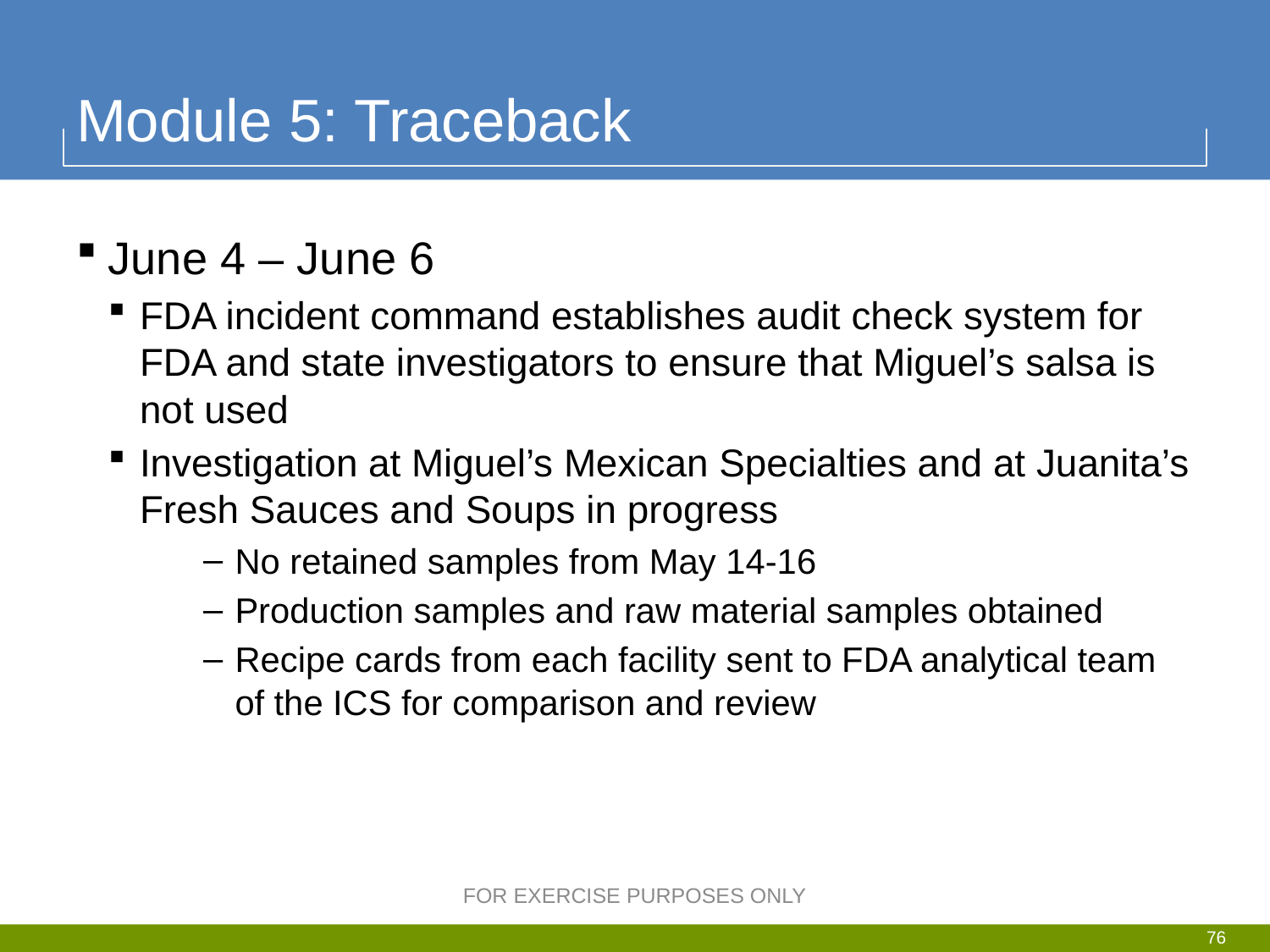

# Module 5: Traceback
June 4 – June 6
FDA incident command establishes audit check system for FDA and state investigators to ensure that Miguel’s salsa is not used
Investigation at Miguel’s Mexican Specialties and at Juanita’s Fresh Sauces and Soups in progress
No retained samples from May 14-16
Production samples and raw material samples obtained
Recipe cards from each facility sent to FDA analytical team of the ICS for comparison and review

FOR EXERCISE PURPOSES ONLY